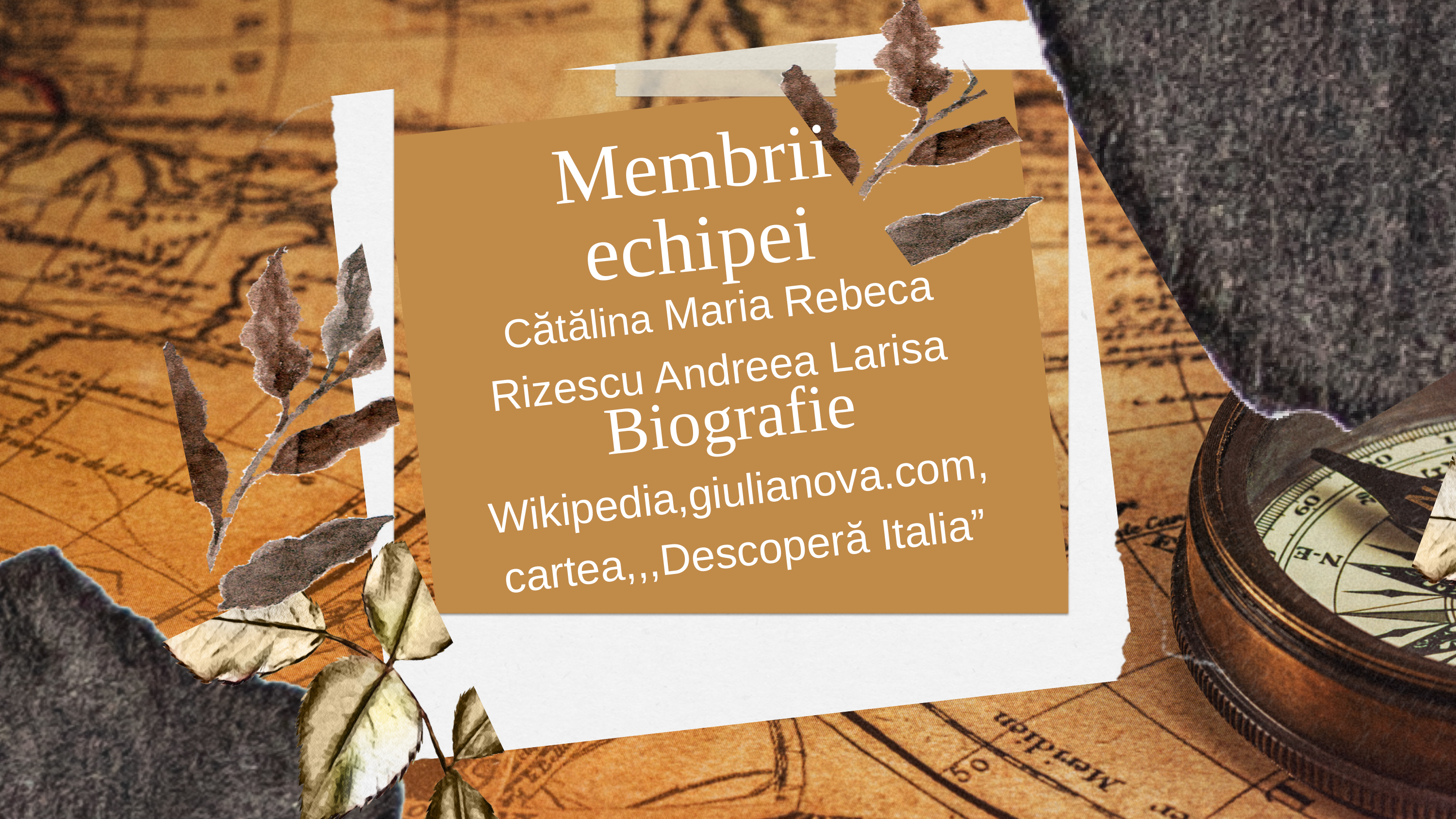

Membrii echipei

Cătălina Maria Rebeca
Rizescu Andreea Larisa
Biografie
Wikipedia,giulianova.com,
cartea,,,Descoperă Italia”